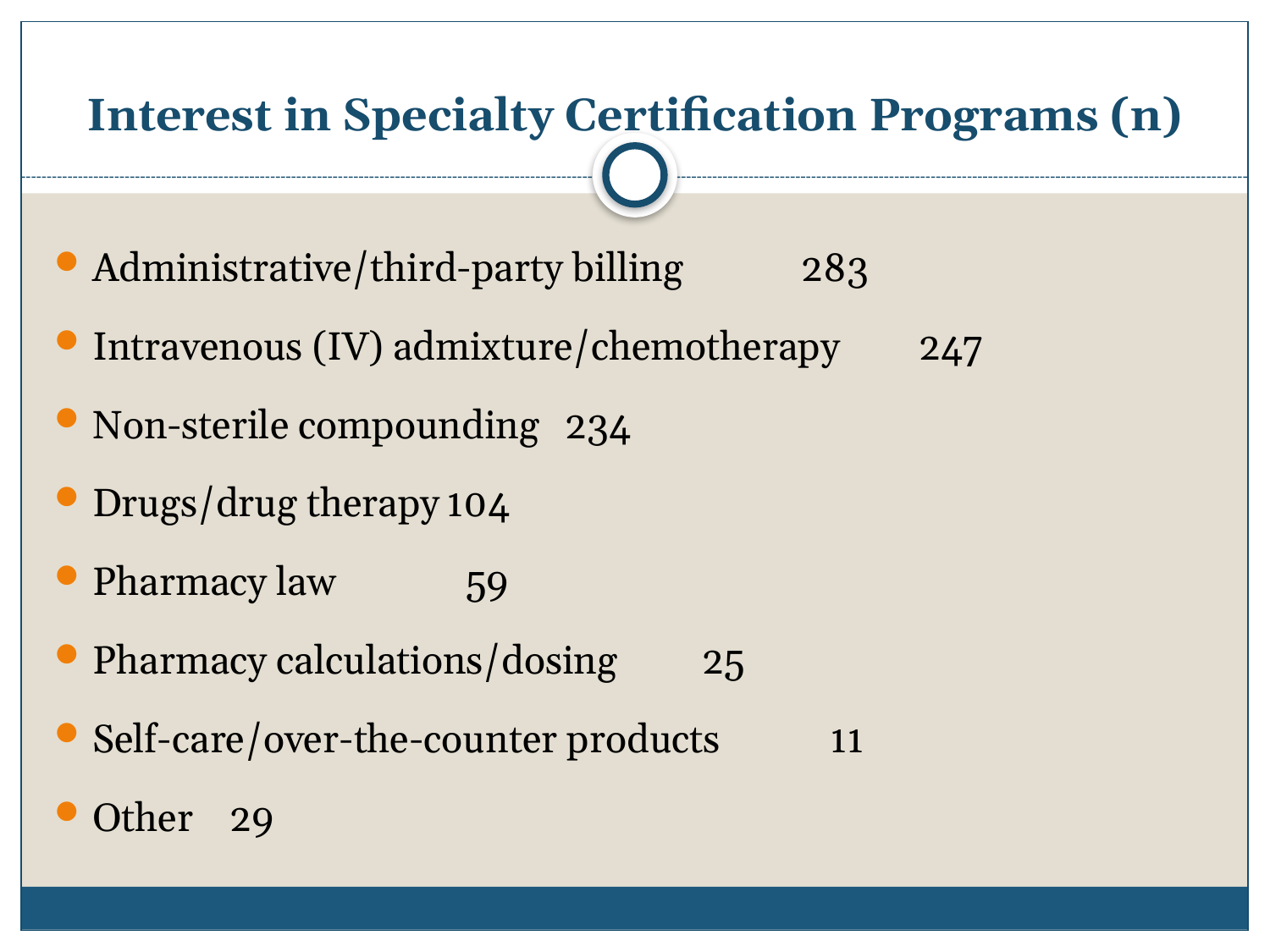

# Interest in Specialty Certification Programs (n)
Administrative/third-party billing			283
Intravenous (IV) admixture/chemotherapy	247
Non-sterile compounding				234
Drugs/drug therapy				104
Pharmacy law					  59
Pharmacy calculations/dosing			  25
Self-care/over-the-counter products		   11
Other						  29